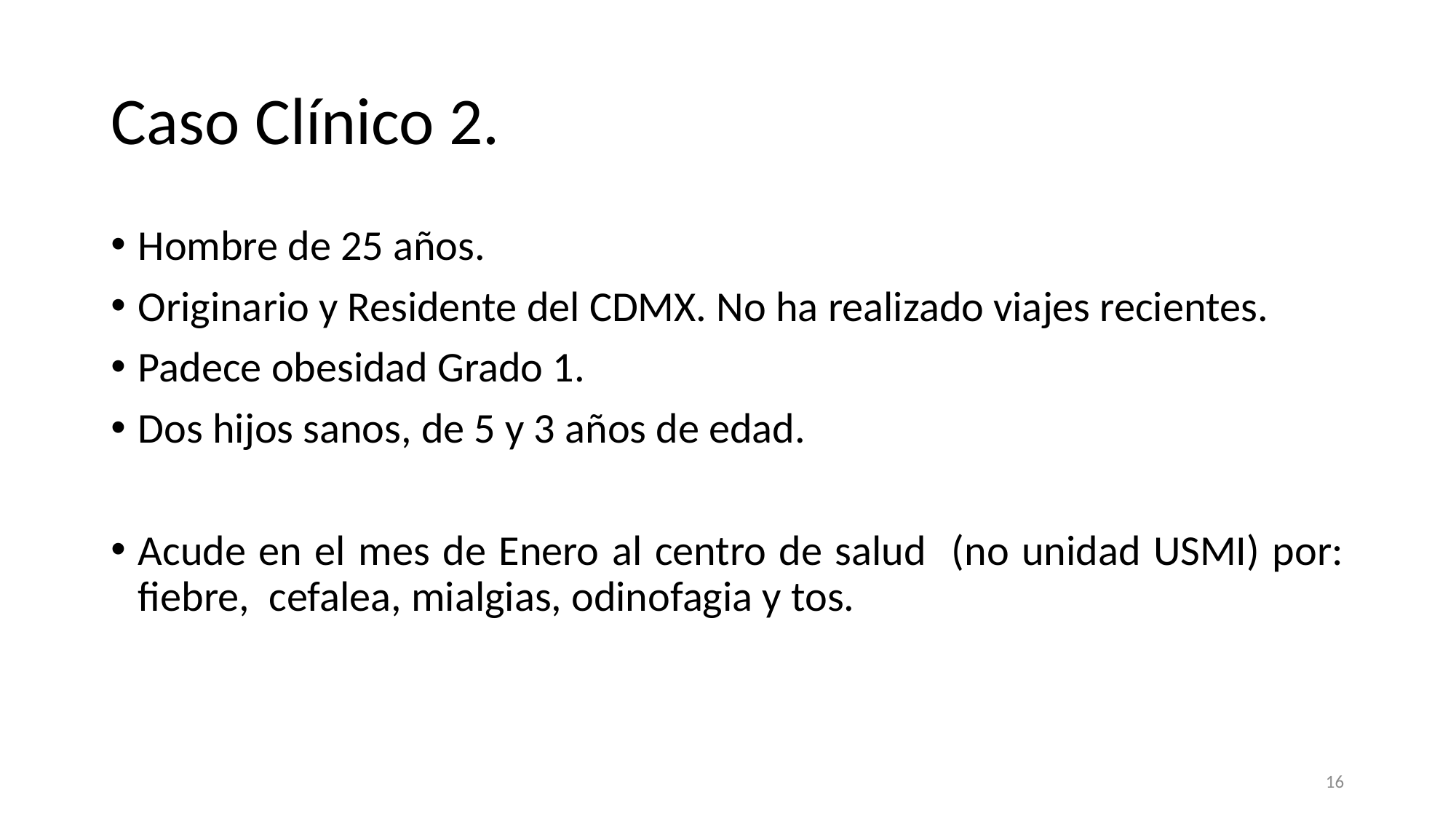

# Caso Clínico 2.
Hombre de 25 años.
Originario y Residente del CDMX. No ha realizado viajes recientes.
Padece obesidad Grado 1.
Dos hijos sanos, de 5 y 3 años de edad.

Acude en el mes de Enero al centro de salud  (no unidad USMI) por: fiebre,  cefalea, mialgias, odinofagia y tos.

16